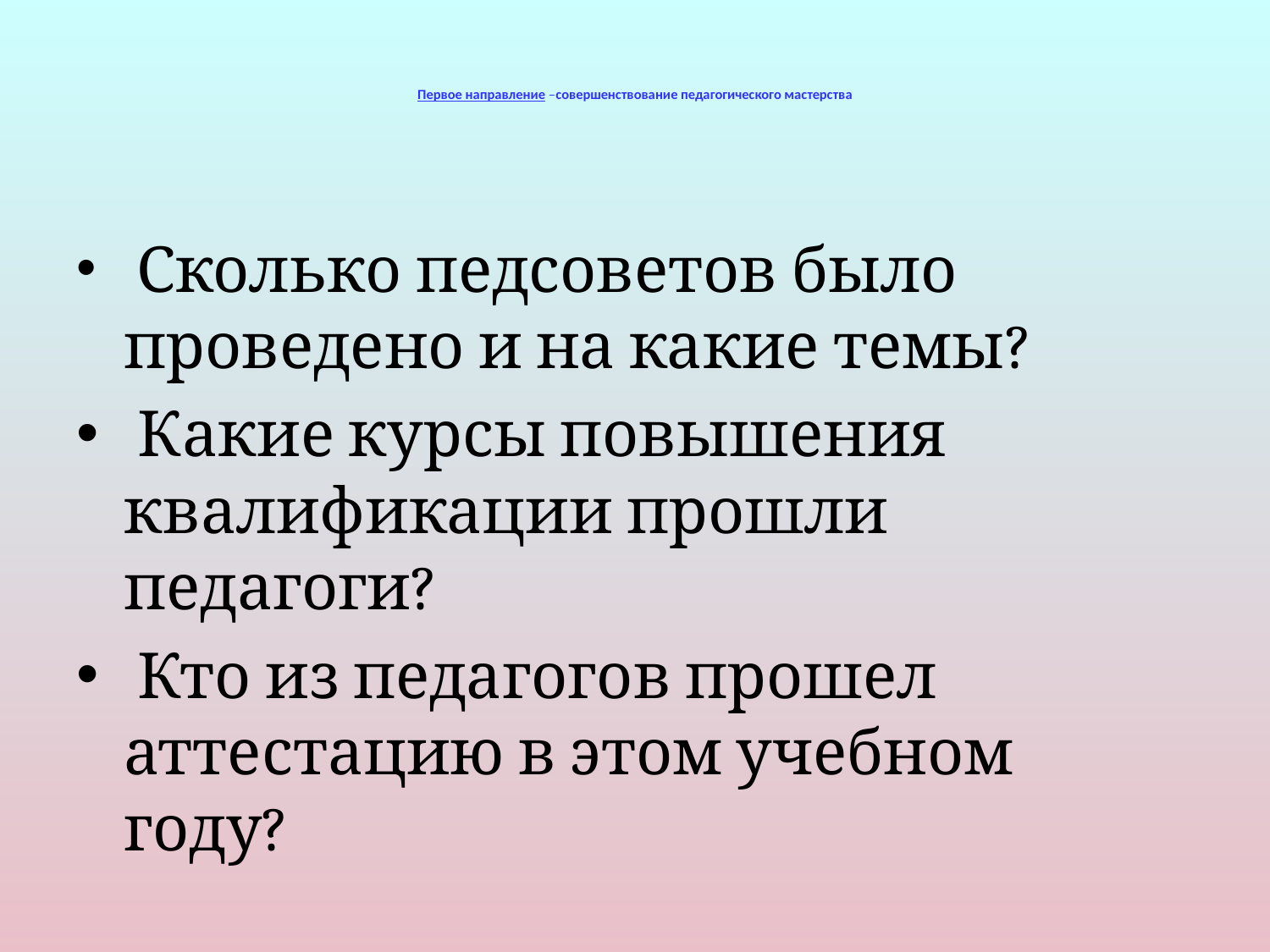

# Первое направление –совершенствование педагогического мастерства
 Сколько педсоветов было проведено и на какие темы?
 Какие курсы повышения квалификации прошли педагоги?
 Кто из педагогов прошел аттестацию в этом учебном году?